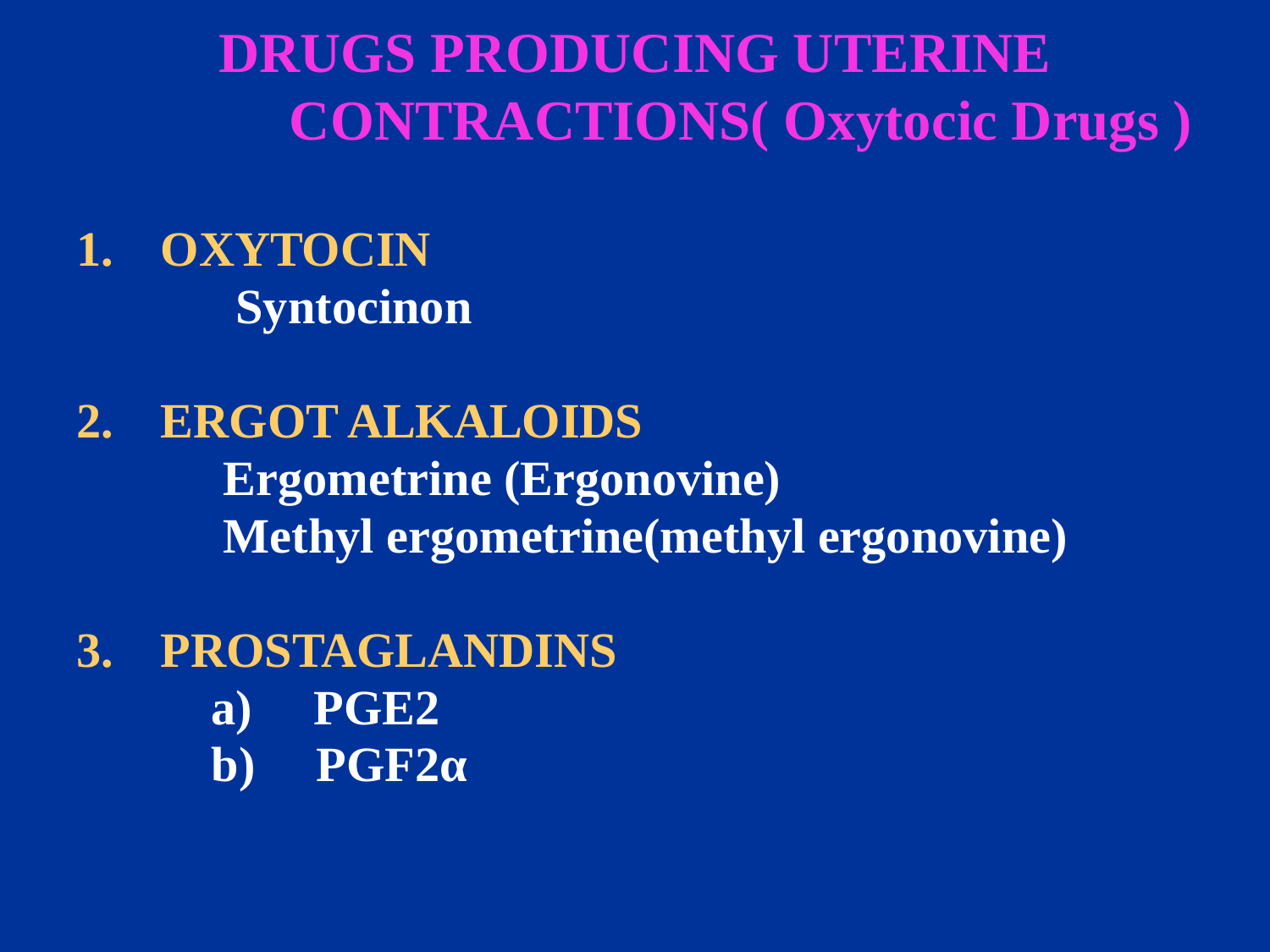

# DRUGS PRODUCING UTERINE CONTRACTIONS( Oxytocic Drugs )
OXYTOCIN
             Syntocinon

ERGOT ALKALOIDS
            Ergometrine (Ergonovine)
            Methyl ergometrine(methyl ergonovine)

PROSTAGLANDINS
           a)     PGE2
           b)     PGF2α